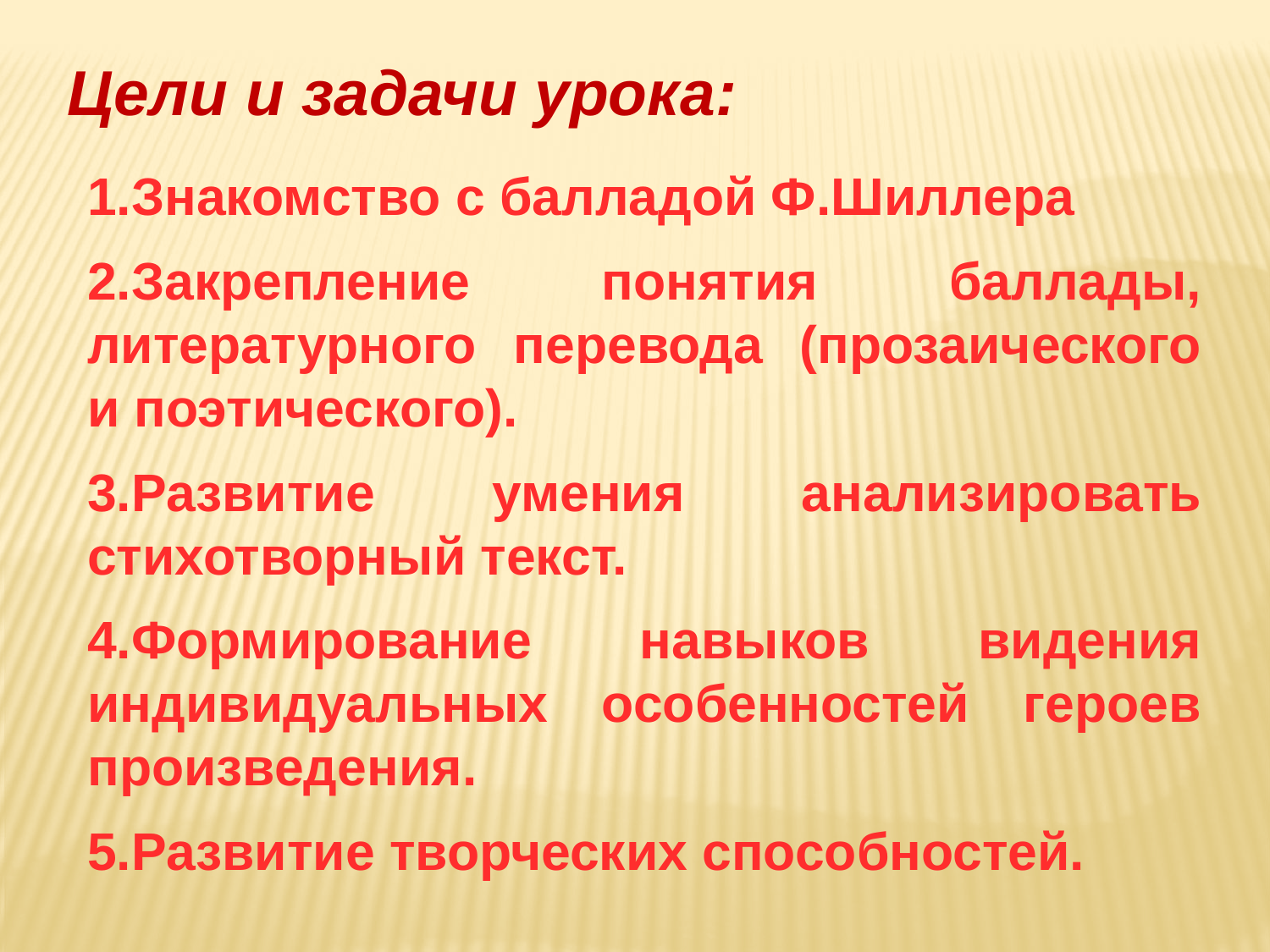

Цели и задачи урока:
1.Знакомство с балладой Ф.Шиллера
2.Закрепление понятия баллады, литературного перевода (прозаического и поэтического).
3.Развитие умения анализировать стихотворный текст.
4.Формирование навыков видения индивидуальных особенностей героев произведения.
5.Развитие творческих способностей.